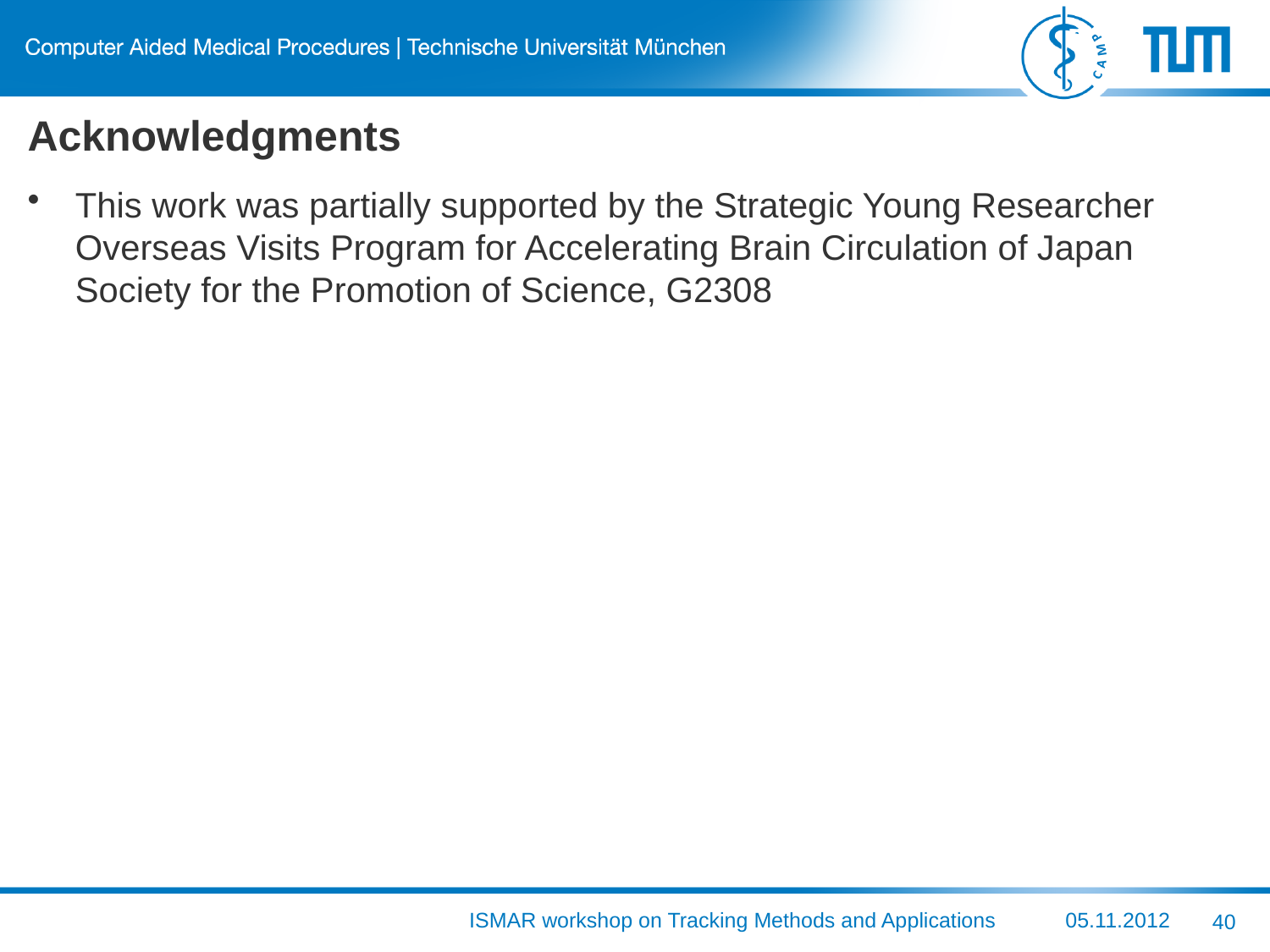

# Acknowledgments
This work was partially supported by the Strategic Young Researcher Overseas Visits Program for Accelerating Brain Circulation of Japan Society for the Promotion of Science, G2308
ISMAR workshop on Tracking Methods and Applications
05.11.2012
40